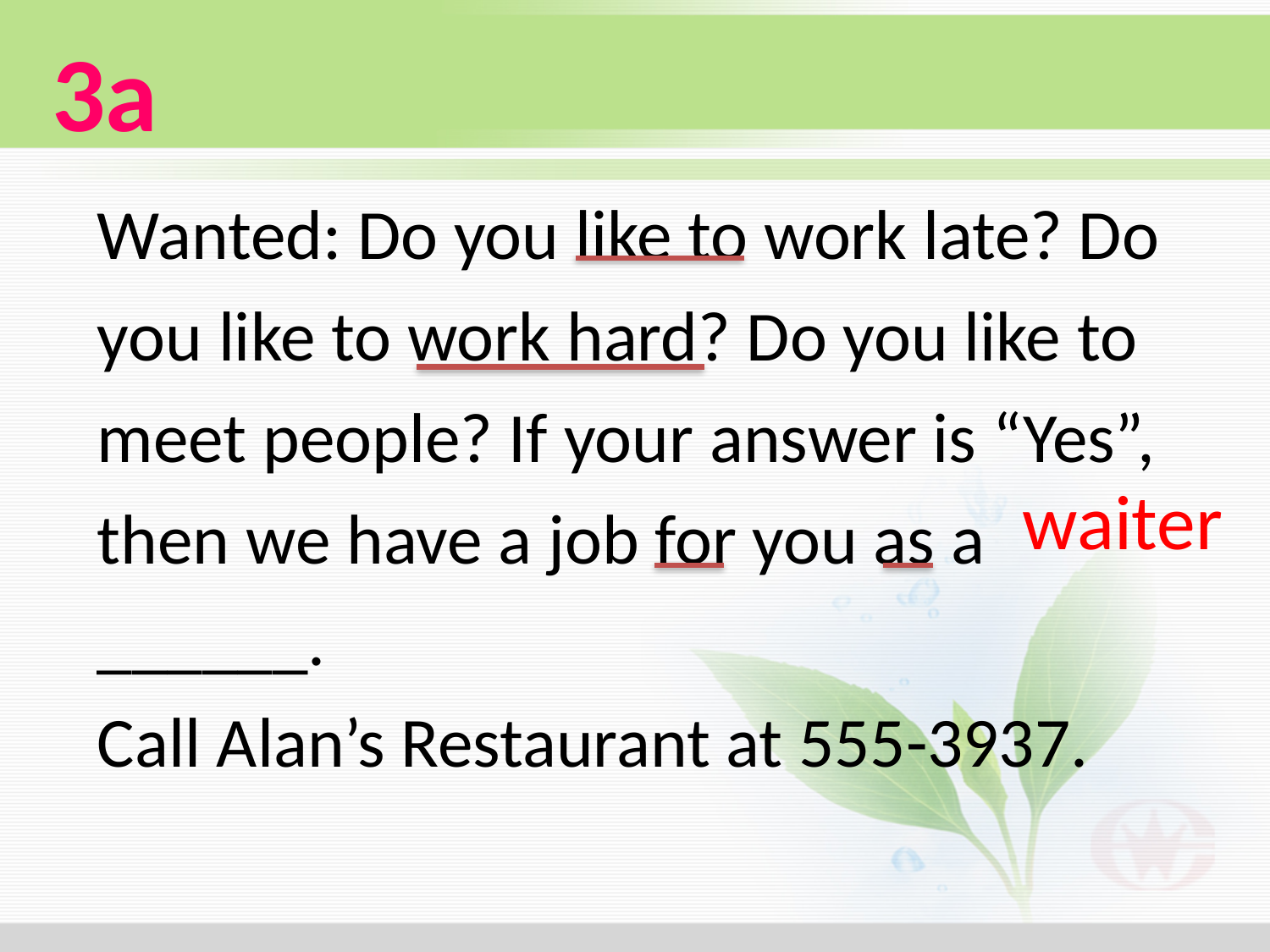

3a
Wanted: Do you like to work late? Do you like to work hard? Do you like to meet people? If your answer is “Yes”, then we have a job for you as a ______.
Call Alan’s Restaurant at 555-3937.
waiter